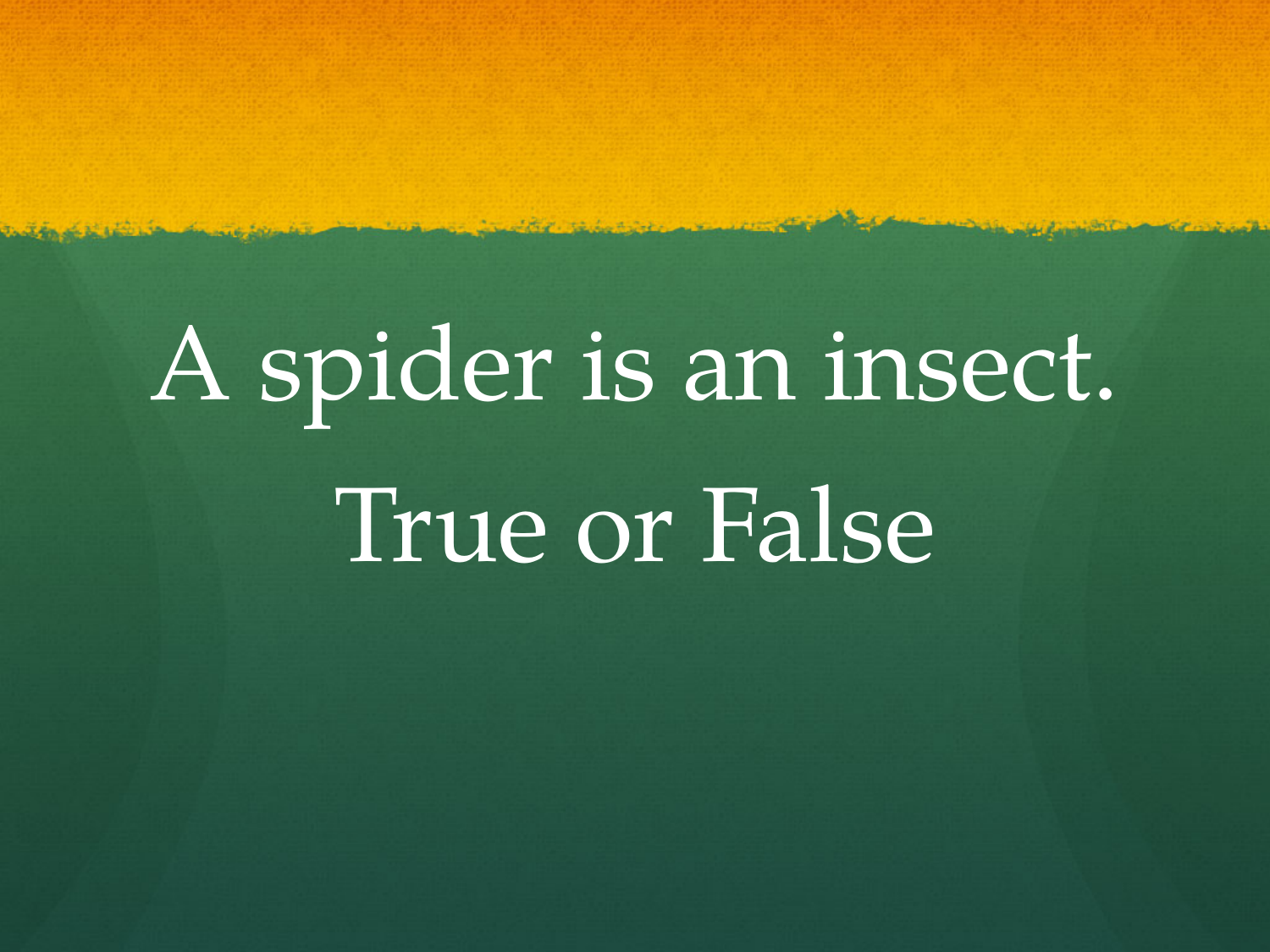

#
A spider is an insect.
True or False